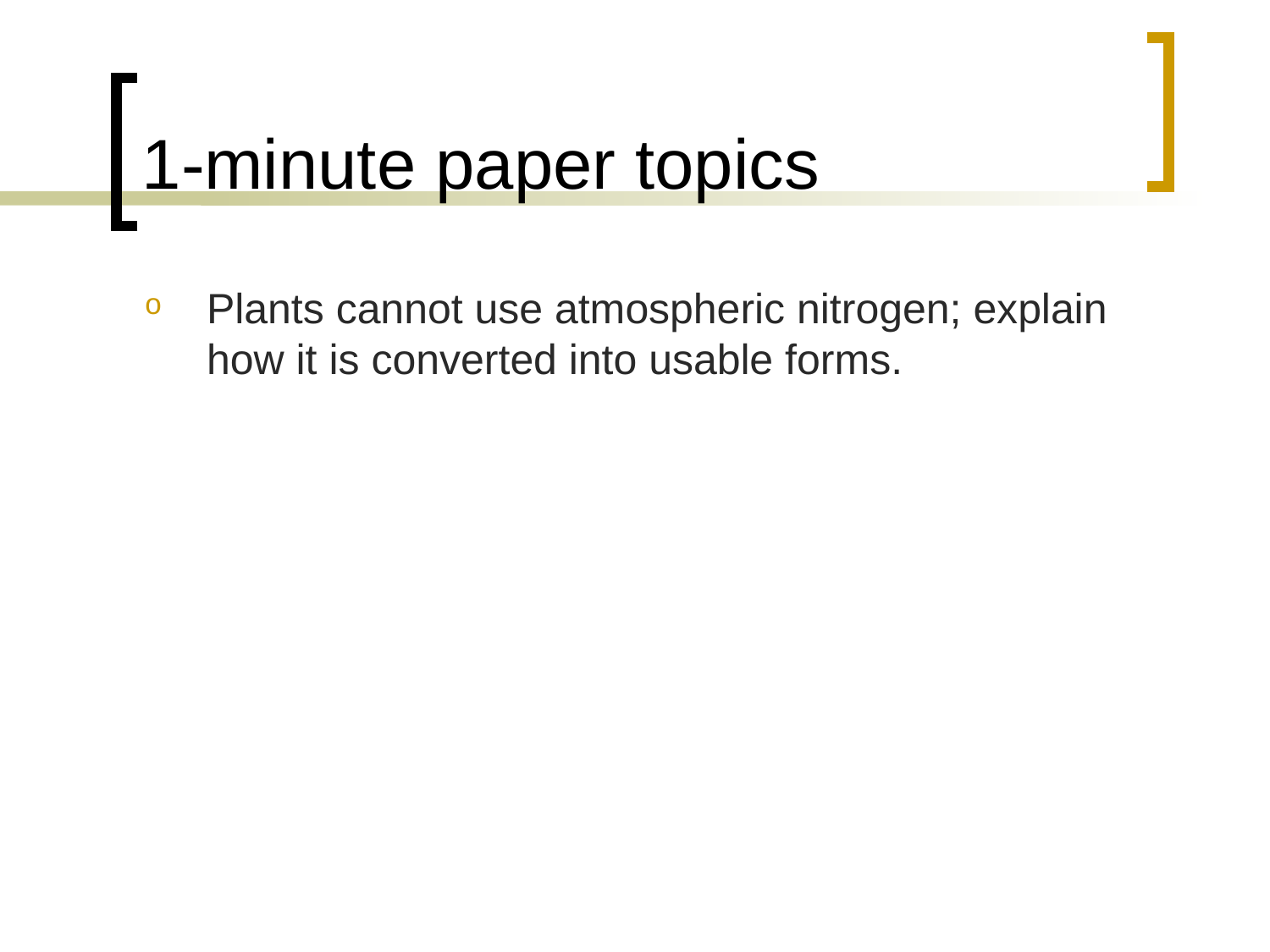

# 1-minute paper topics
Plants cannot use atmospheric nitrogen; explain how it is converted into usable forms.